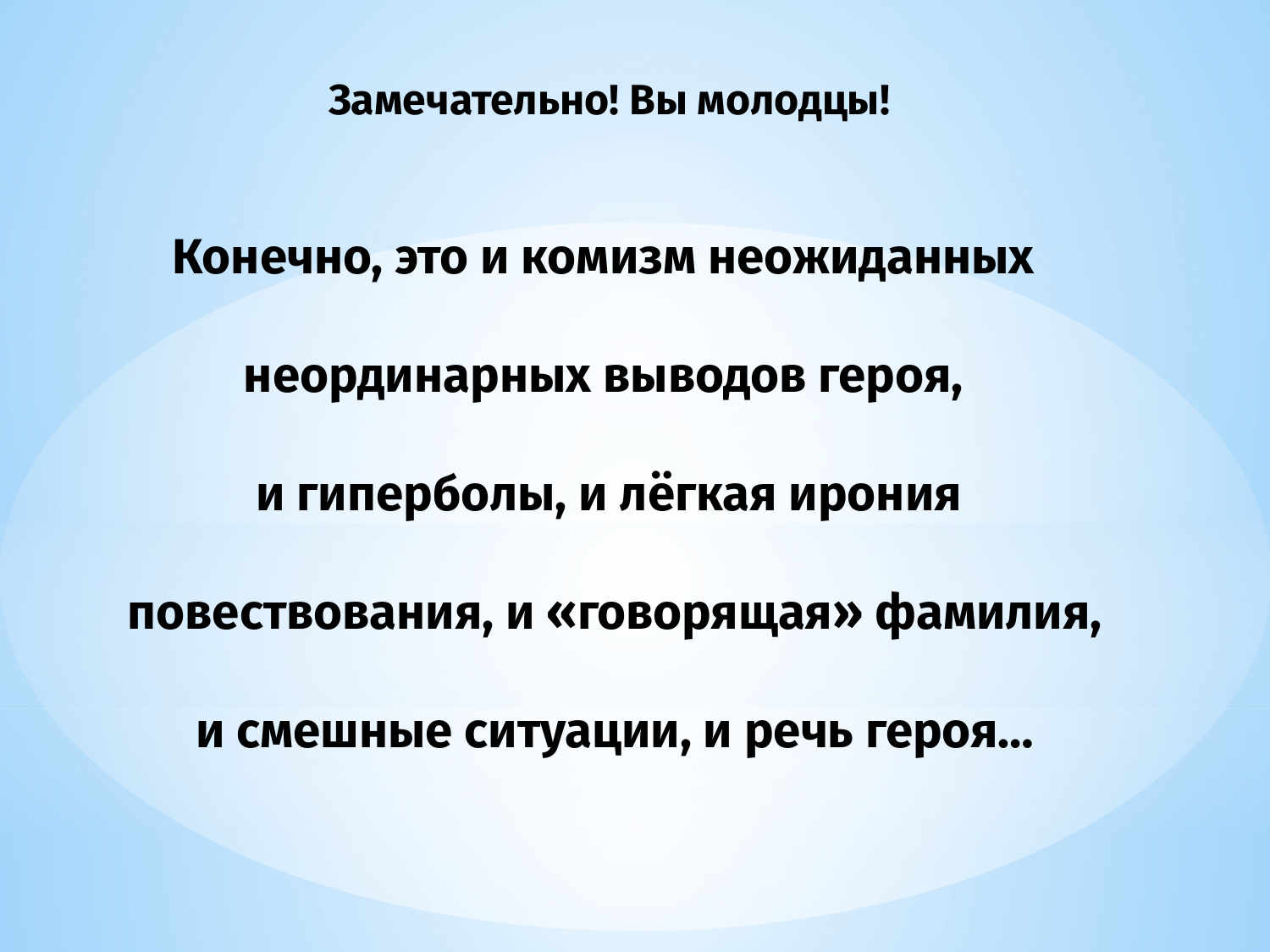

# Замечательно! Вы молодцы! Конечно, это и комизм неожиданных неординарных выводов героя, и гиперболы, и лёгкая ирония повествования, и «говорящая» фамилия, и смешные ситуации, и речь героя…